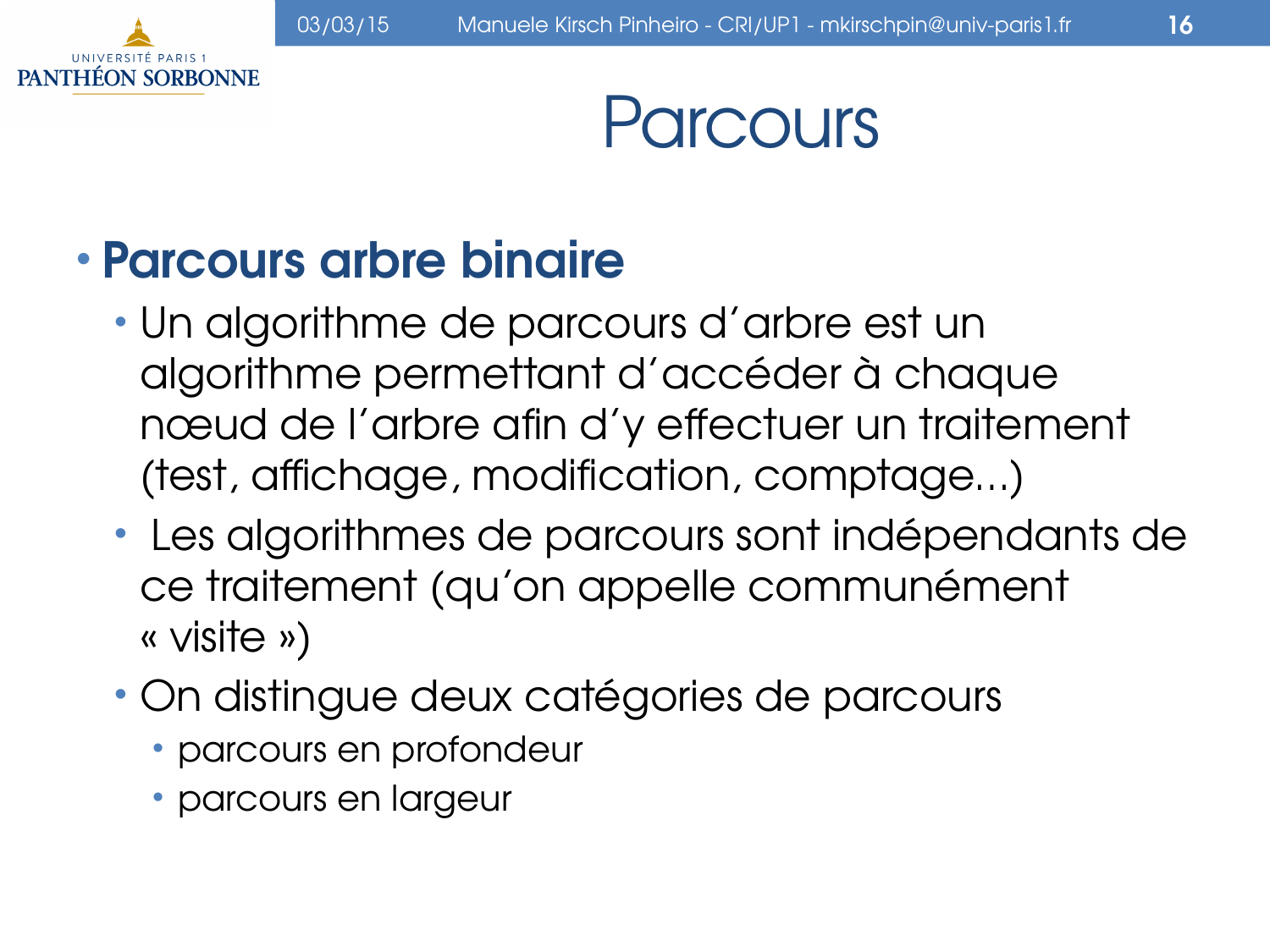

03/03/15
Manuele Kirsch Pinheiro - CRI/UP1 - mkirschpin@univ-paris1.fr
16
# Parcours
Parcours arbre binaire
Un algorithme de parcours d’arbre est un algorithme permettant d’accéder à chaque nœud de l’arbre afin d’y effectuer un traitement (test, affichage, modification, comptage…)
 Les algorithmes de parcours sont indépendants de ce traitement (qu’on appelle communément « visite »)
On distingue deux catégories de parcours
parcours en profondeur
parcours en largeur